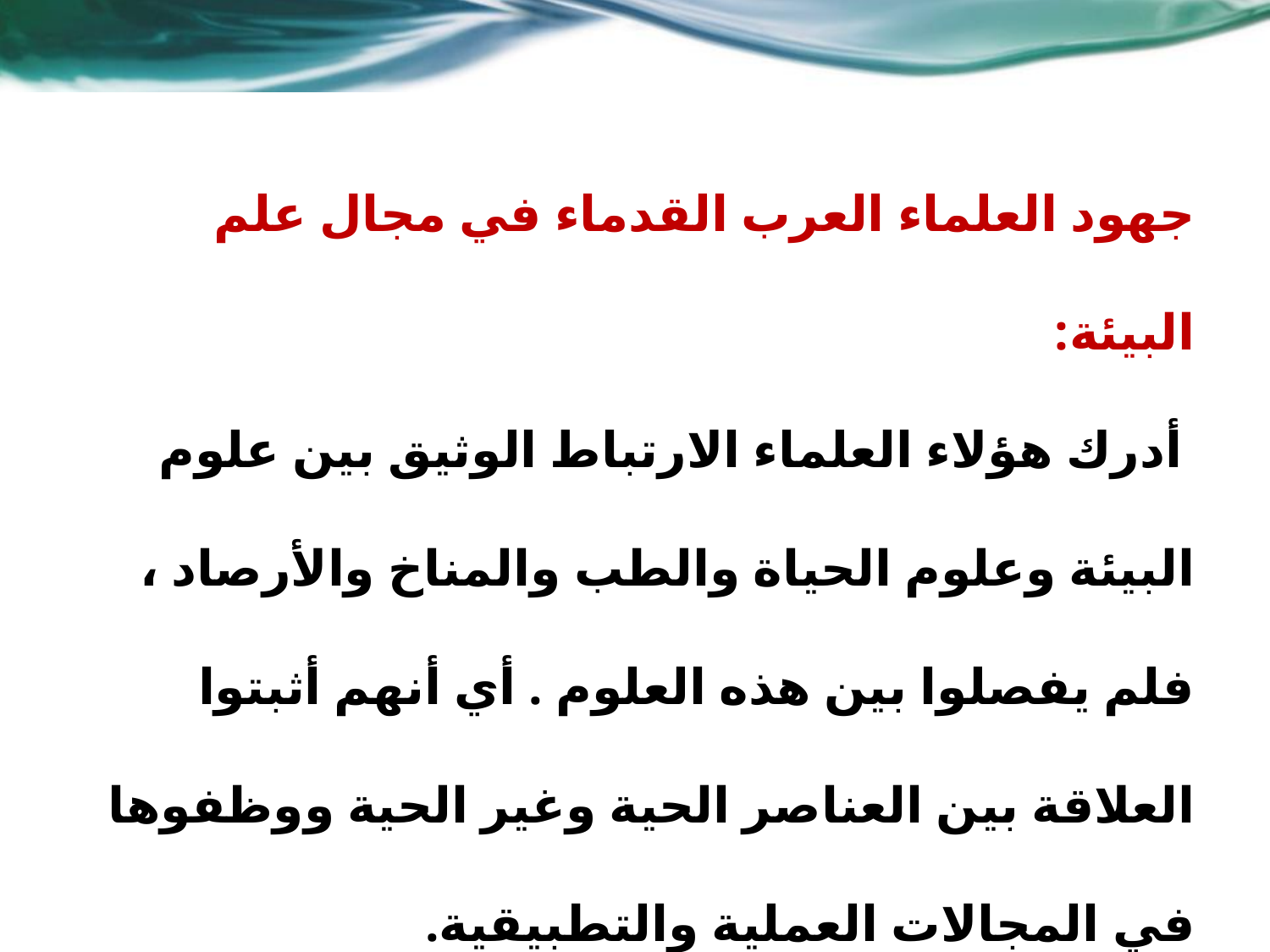

# جهود العلماء العرب القدماء في مجال علم البيئة: أدرك هؤلاء العلماء الارتباط الوثيق بين علوم البيئة وعلوم الحياة والطب والمناخ والأرصاد ، فلم يفصلوا بين هذه العلوم . أي أنهم أثبتوا العلاقة بين العناصر الحية وغير الحية ووظفوها في المجالات العملية والتطبيقية.